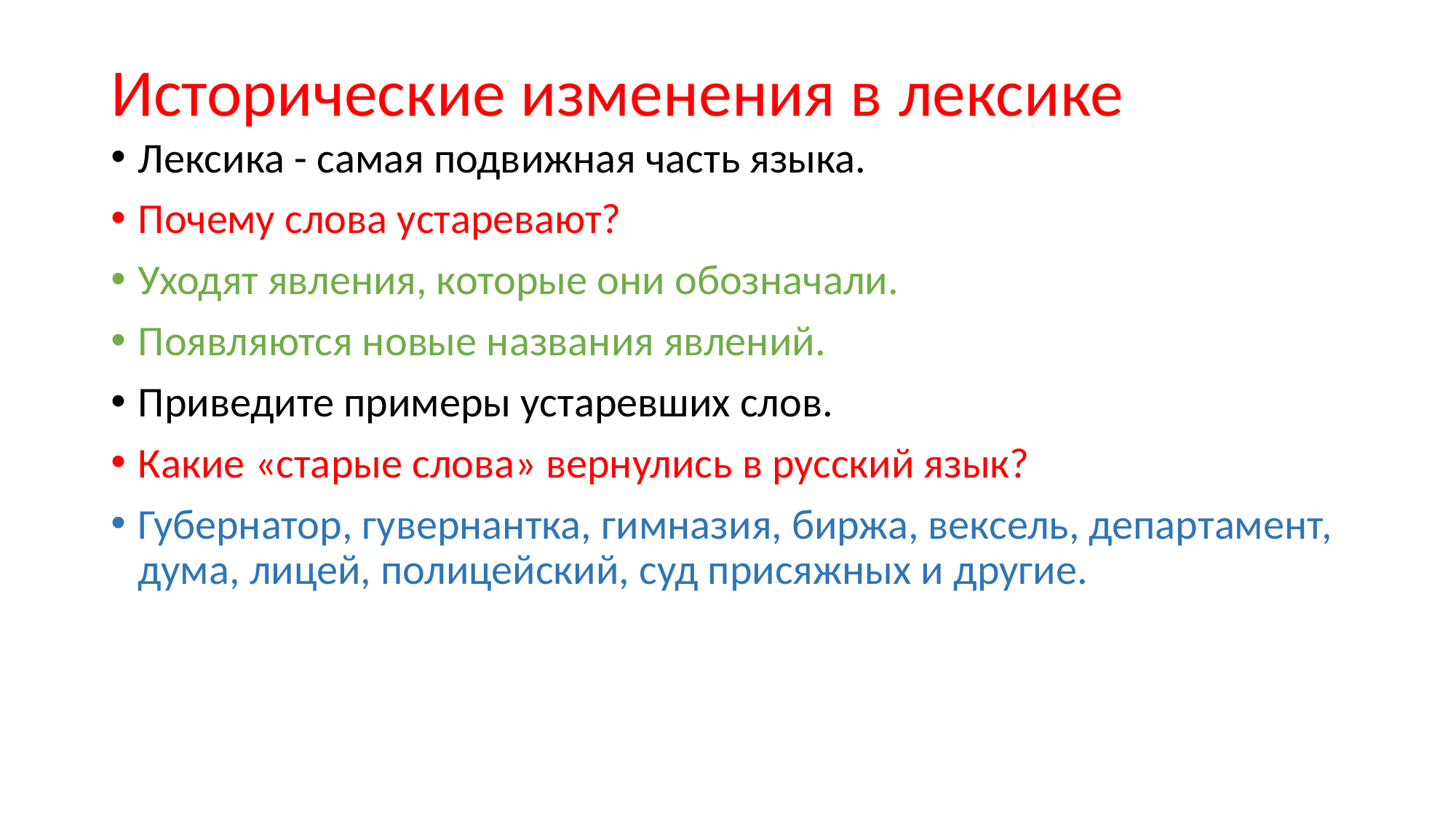

# Исторические изменения в лексике
Лексика - самая подвижная часть языка.
Почему слова устаревают?
Уходят явления, которые они обозначали.
Появляются новые названия явлений.
Приведите примеры устаревших слов.
Какие «старые слова» вернулись в русский язык?
Губернатор, гувернантка, гимназия, биржа, вексель, департамент, дума, лицей, полицейский, суд присяжных и другие.